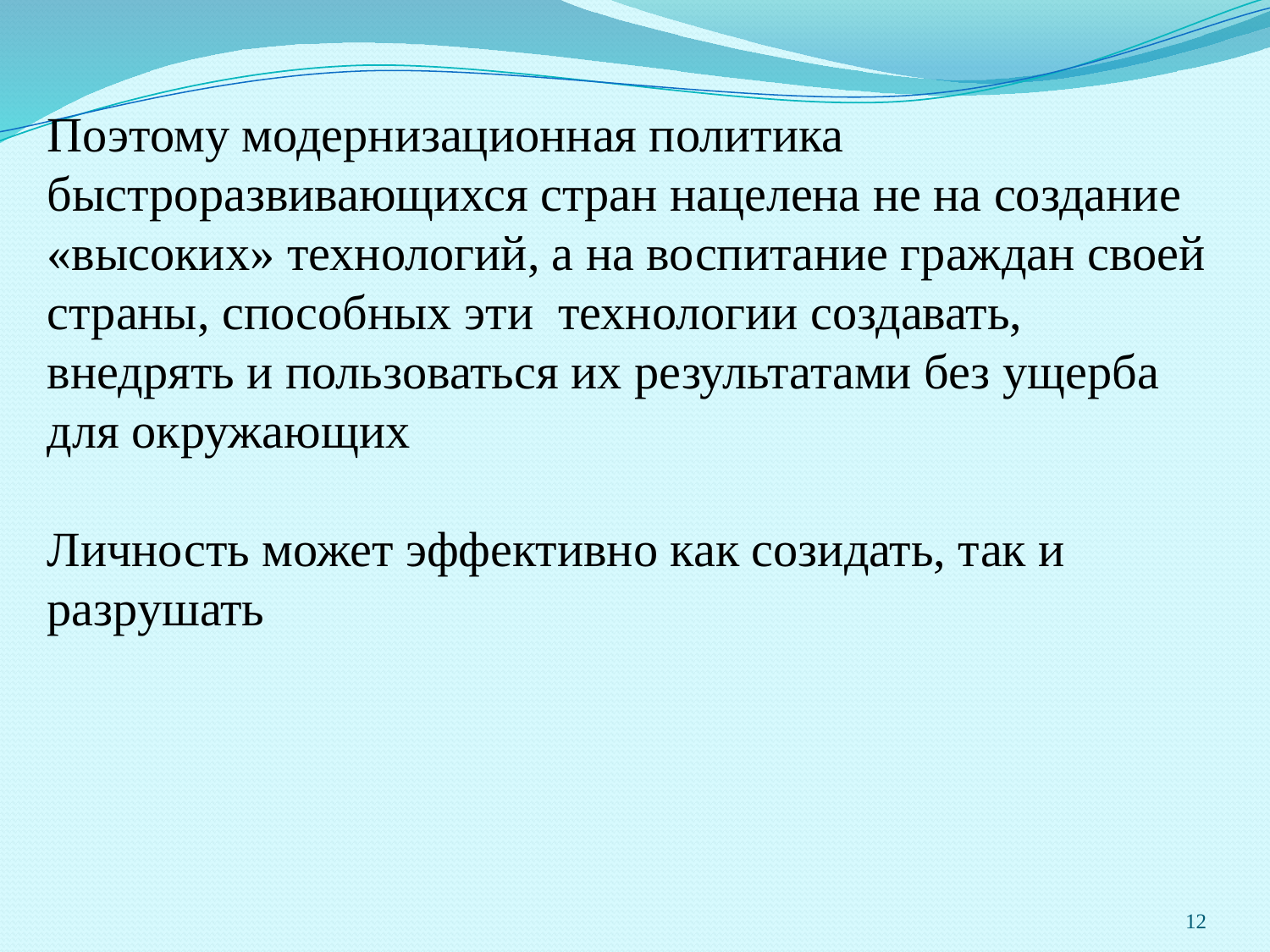

Поэтому модернизационная политика быстроразвивающихся стран нацелена не на создание «высоких» технологий, а на воспитание граждан своей страны, способных эти  технологии создавать, внедрять и пользоваться их результатами без ущерба
для окружающих

Личность может эффективно как созидать, так и разрушать

12